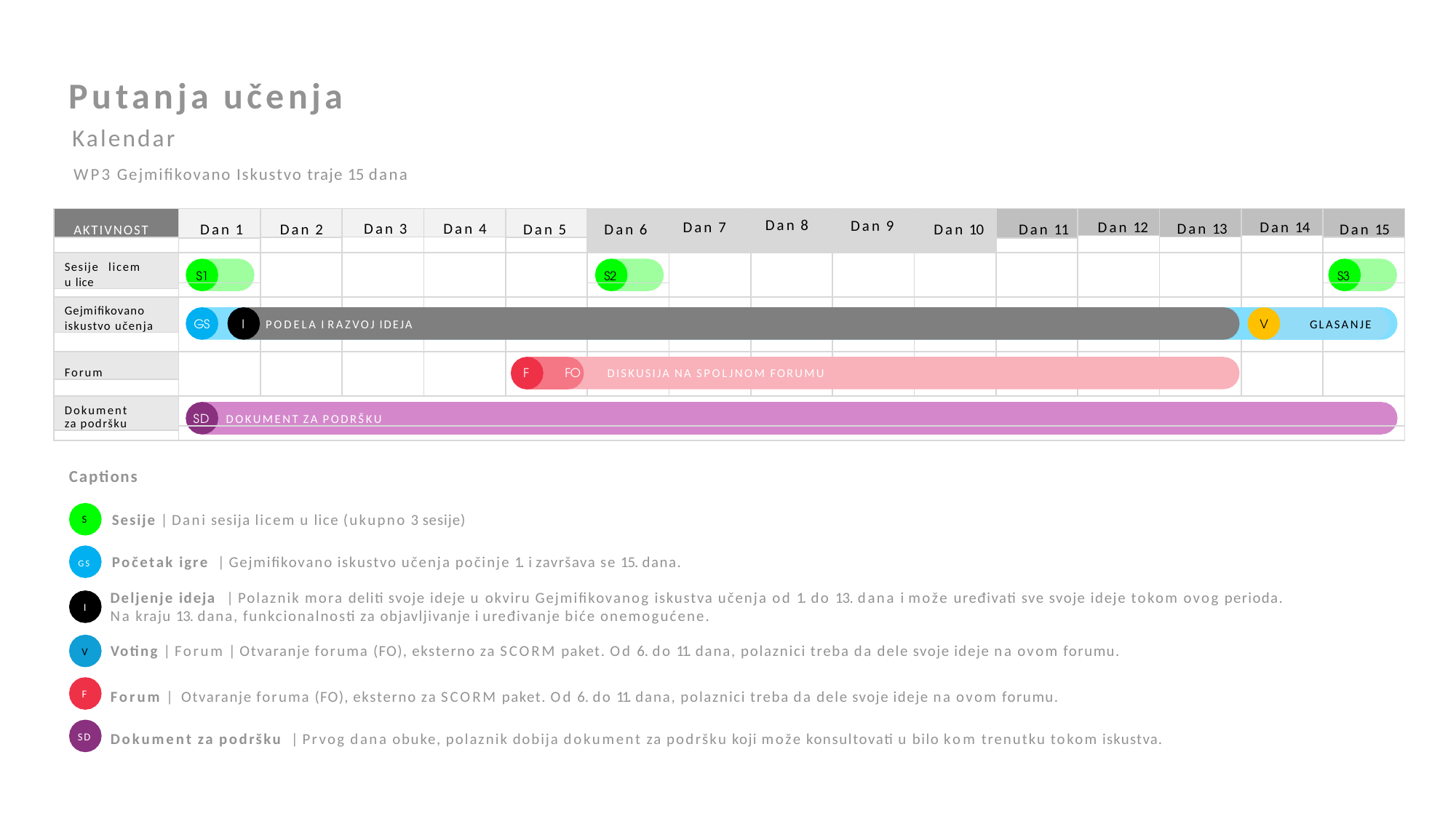

# Putanja učenja
Kalendar
WP3 Gejmifikovano Iskustvo traje 15 dana

AKTIVNOST
Dan 1
Dan 2
Dan 3
Dan 4
Dan 5

Dan 8
Dan 9
Dan 10
Dan 11
Dan 12
Dan 13
Dan 14
Dan 15
Dan 7
Dan 6
Sesije licem u lice

S1

S2

S3

Gejmifikovano iskustvo učenja

GS	I	PODELA I RAZVOJ IDEJA
V	GLASANJE
Forum
F	FO	DISKUSIJA NA SPOLJNOM FORUMU
Dokument za podršku

SD  DOKUMENT ZA PODRŠKU
Captions

Sesije | Dani sesija licem u lice (ukupno 3 sesije)
S

GS	Početak igre | Gejmifikovano iskustvo učenja počinje 1. i završava se 15. dana.
Deljenje ideja | Polaznik mora deliti svoje ideje u okviru Gejmifikovanog iskustva učenja od 1. do 13. dana i može uređivati sve svoje ideje tokom ovog perioda. Na kraju 13. dana, funkcionalnosti za objavljivanje i uređivanje biće onemogućene.

I

Voting | Forum | Otvaranje foruma (FO), eksterno za SCORM paket. Od 6. do 11. dana, polaznici treba da dele svoje ideje na ovom forumu.
V

Forum | Otvaranje foruma (FO), eksterno za SCORM paket. Od 6. do 11. dana, polaznici treba da dele svoje ideje na ovom forumu.
F

Dokument za podršku | Prvog dana obuke, polaznik dobija dokument za podršku koji može konsultovati u bilo kom trenutku tokom iskustva.
SD